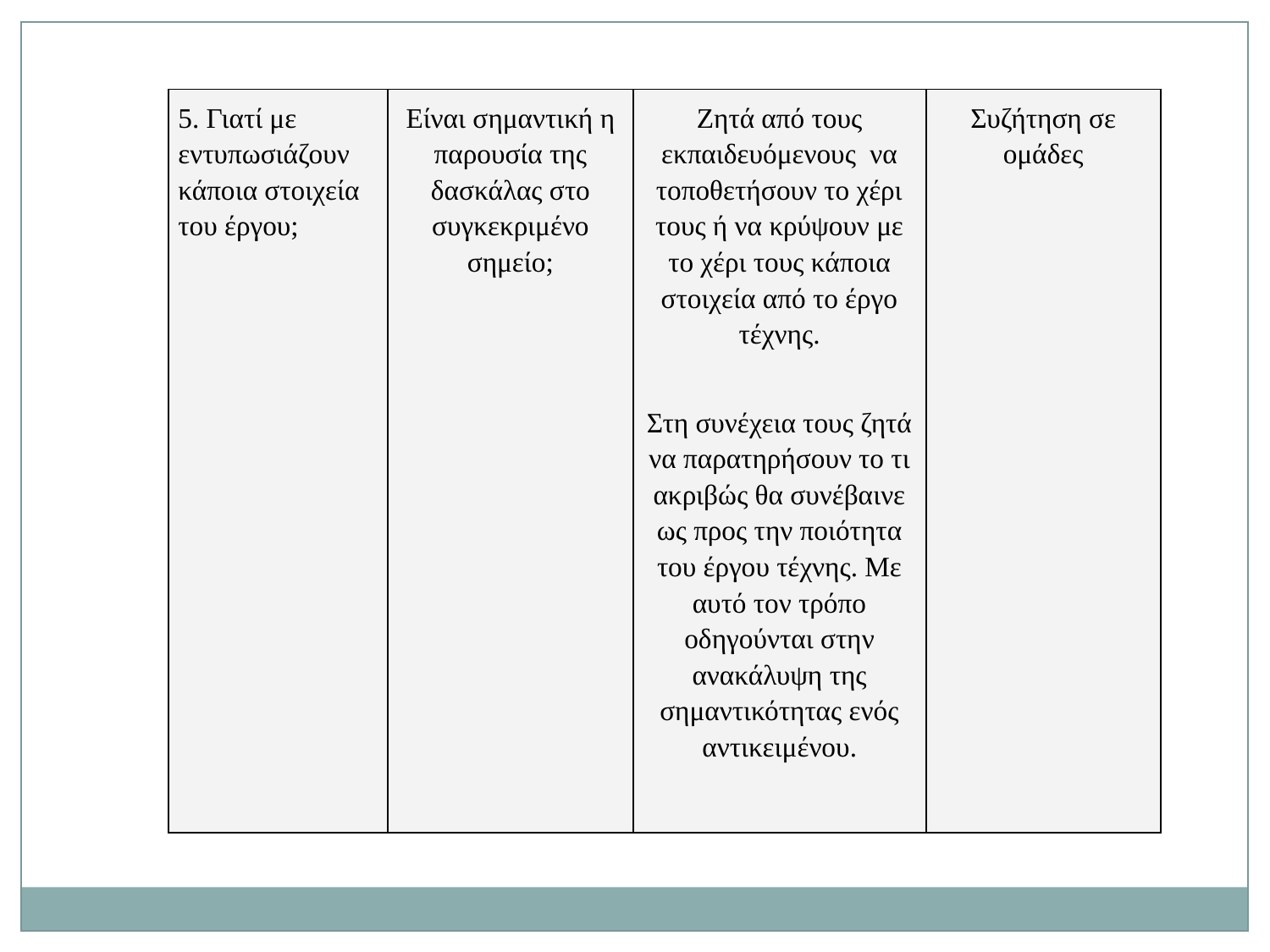

| 5. Γιατί με εντυπωσιάζουν κάποια στοιχεία του έργου; | Είναι σημαντική η παρουσία της δασκάλας στο συγκεκριμένο σημείο; | Ζητά από τους εκπαιδευόμενους να τοποθετήσουν το χέρι τους ή να κρύψουν με το χέρι τους κάποια στοιχεία από το έργο τέχνης. Στη συνέχεια τους ζητά να παρατηρήσουν το τι ακριβώς θα συνέβαινε ως προς την ποιότητα του έργου τέχνης. Με αυτό τον τρόπο οδηγούνται στην ανακάλυψη της σημαντικότητας ενός αντικειμένου. | Συζήτηση σε ομάδες |
| --- | --- | --- | --- |